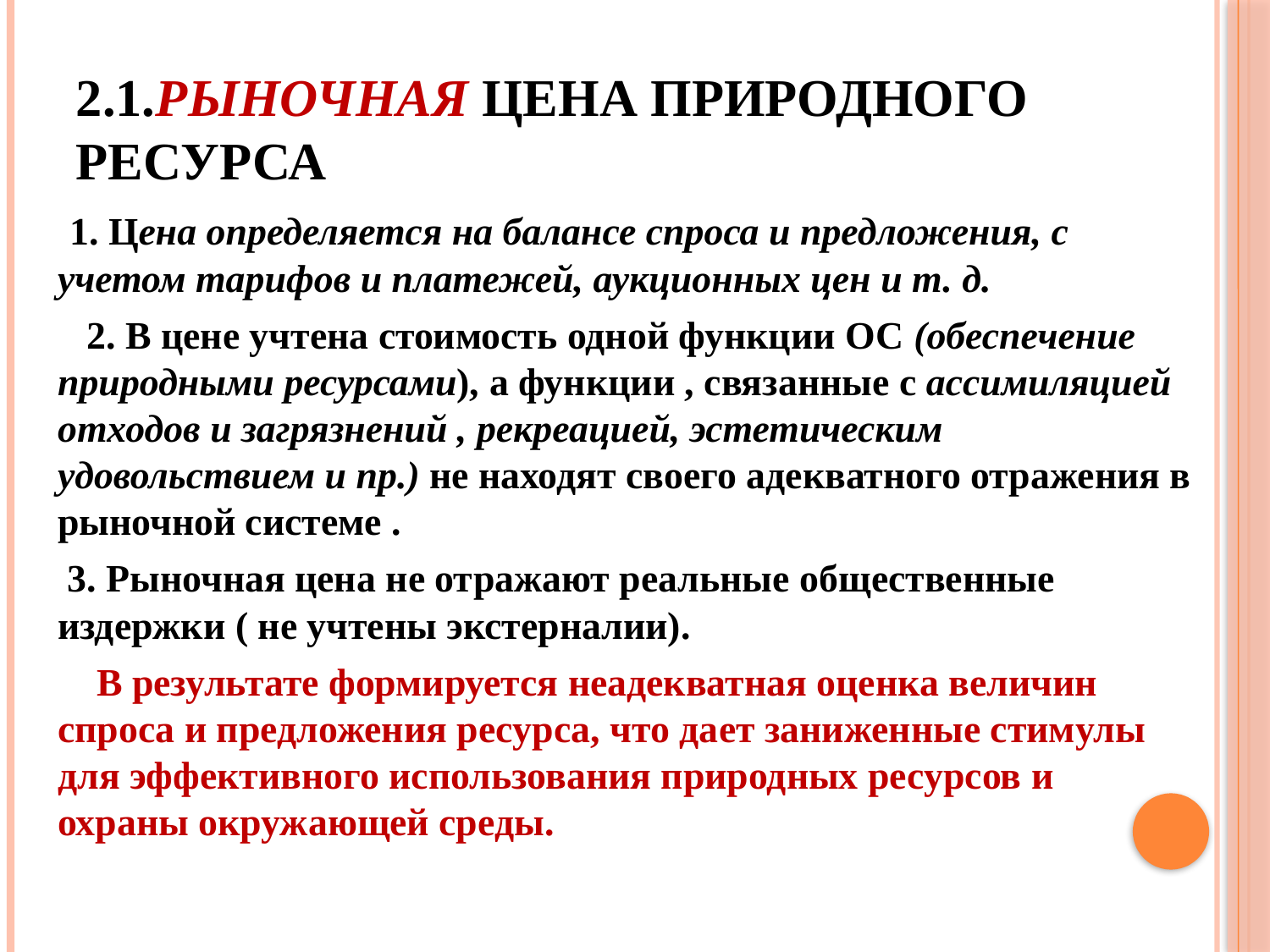

# 2.1.Рыночная цена природного ресурса
 1. Цена определяется на балансе спроса и предложения, с учетом тарифов и платежей, аукционных цен и т. д.
   2. В цене учтена стоимость одной функции ОС (обеспечение природными ресурсами), а функции , связанные с ассимиляцией отходов и загрязнений , рекреацией, эстетическим удовольствием и пр.) не находят своего адекватного отражения в рыночной системе .
 3. Рыночная цена не отражают реальные общественные издержки ( не учтены экстерналии).
    В результате формируется неадекватная оценка величин спроса и предложения ресурса, что дает заниженные стимулы для эффективного использования природных ресурсов и охраны окружающей среды.